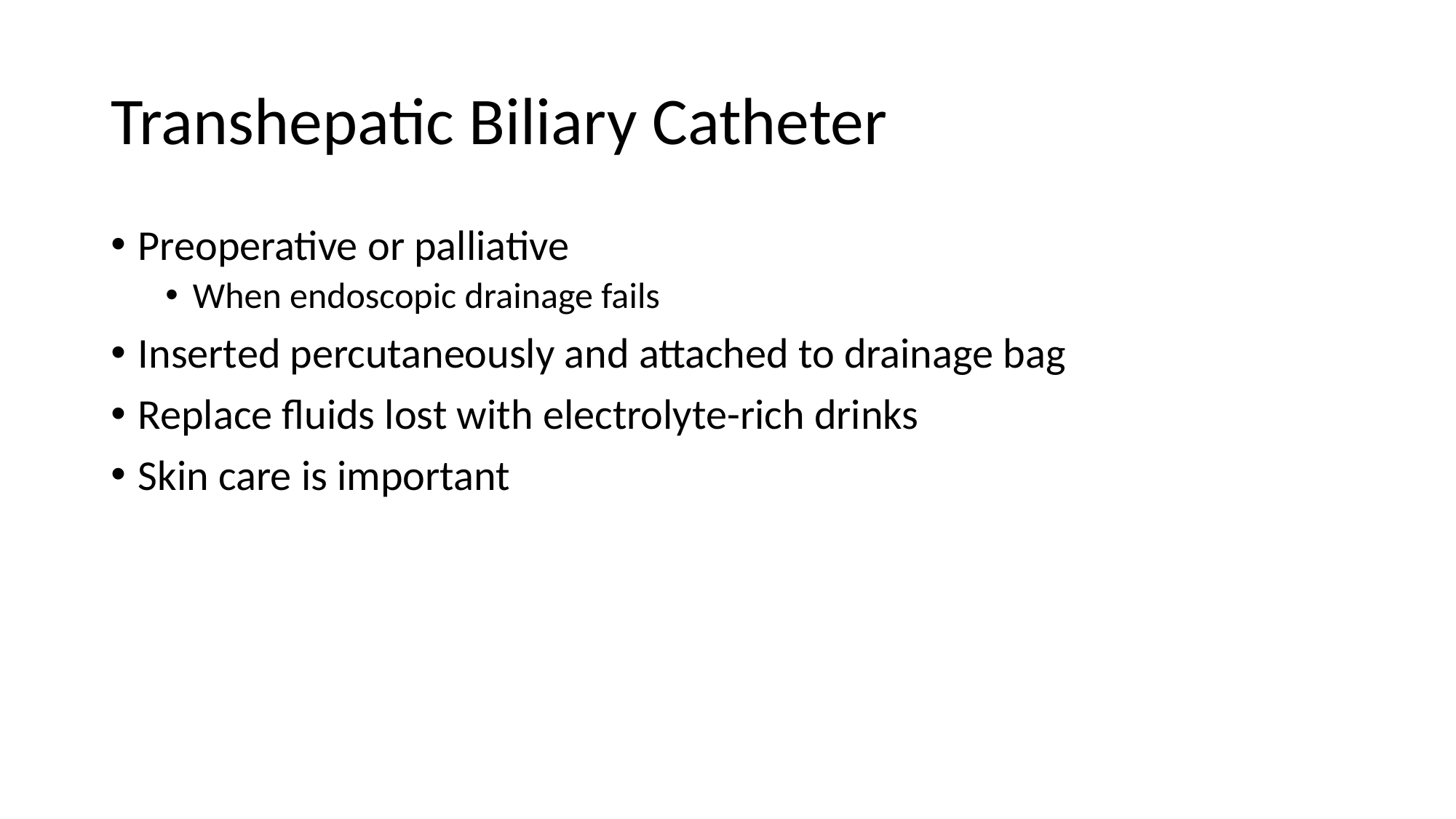

# Transhepatic Biliary Catheter
Preoperative or palliative
When endoscopic drainage fails
Inserted percutaneously and attached to drainage bag
Replace fluids lost with electrolyte-rich drinks
Skin care is important